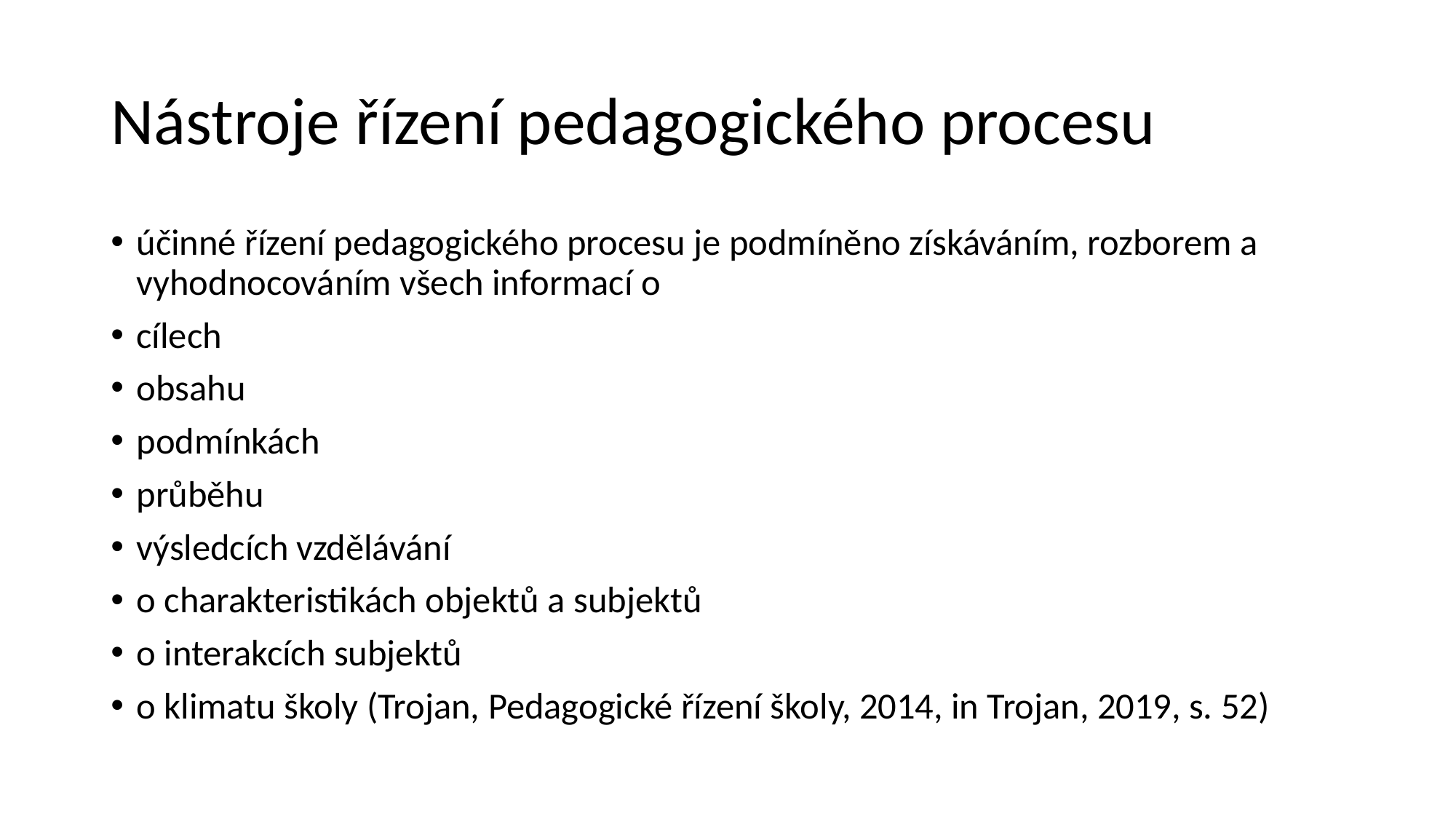

# Nástroje řízení pedagogického procesu
účinné řízení pedagogického procesu je podmíněno získáváním, rozborem a vyhodnocováním všech informací o
cílech
obsahu
podmínkách
průběhu
výsledcích vzdělávání
o charakteristikách objektů a subjektů
o interakcích subjektů
o klimatu školy (Trojan, Pedagogické řízení školy, 2014, in Trojan, 2019, s. 52)